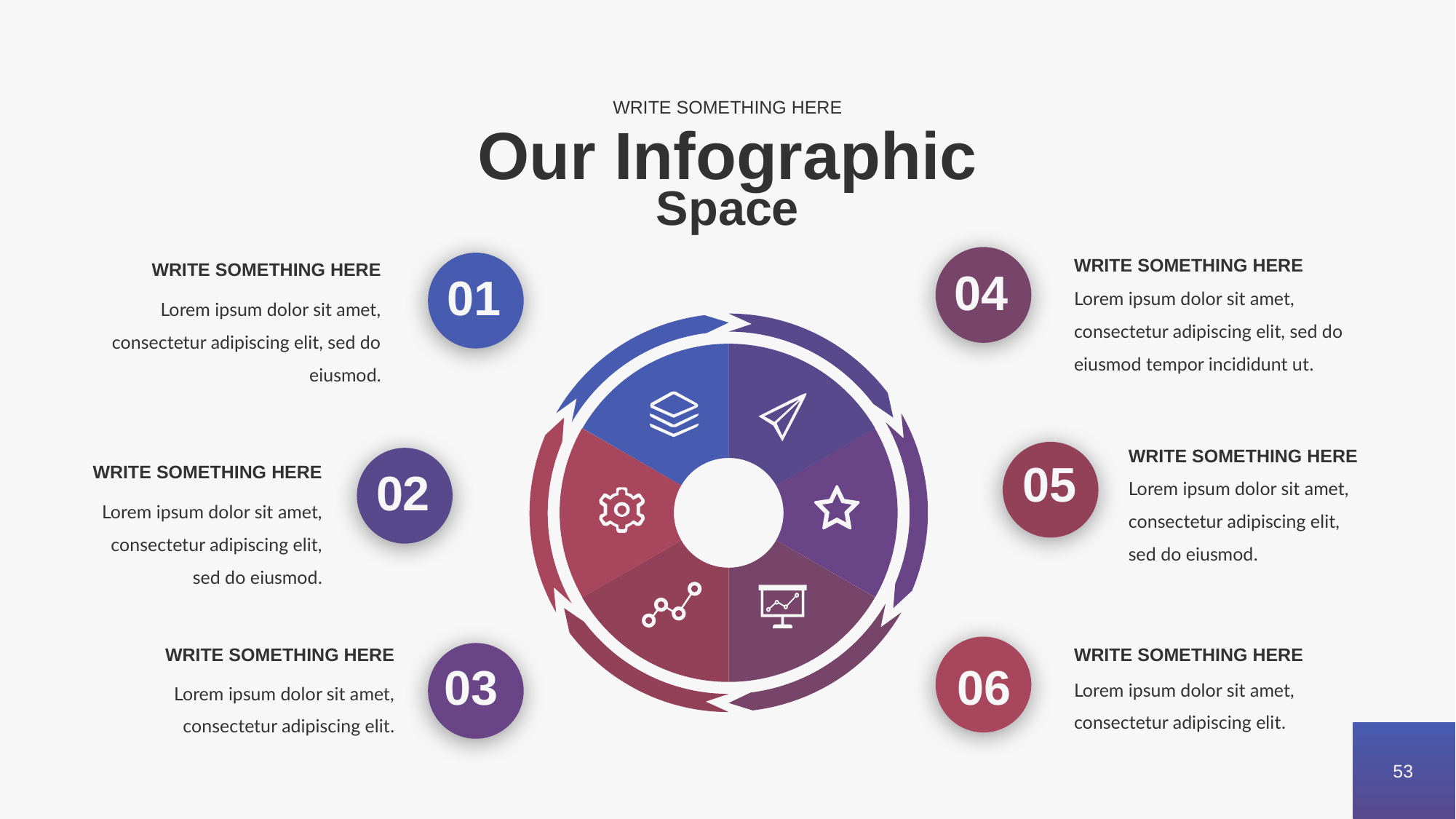

WRITE SOMETHING HERE
Our Infographic
Space

WRITE SOMETHING HERE
WRITE SOMETHING HERE
04
01
Lorem ipsum dolor sit amet, consectetur adipiscing elit, sed do eiusmod tempor incididunt ut.
Lorem ipsum dolor sit amet, consectetur adipiscing elit, sed do eiusmod.

WRITE SOMETHING HERE
05
WRITE SOMETHING HERE
02
Lorem ipsum dolor sit amet, consectetur adipiscing elit, sed do eiusmod.
Lorem ipsum dolor sit amet, consectetur adipiscing elit, sed do eiusmod.

WRITE SOMETHING HERE
WRITE SOMETHING HERE
06
03
Lorem ipsum dolor sit amet, consectetur adipiscing elit.
Lorem ipsum dolor sit amet, consectetur adipiscing elit.